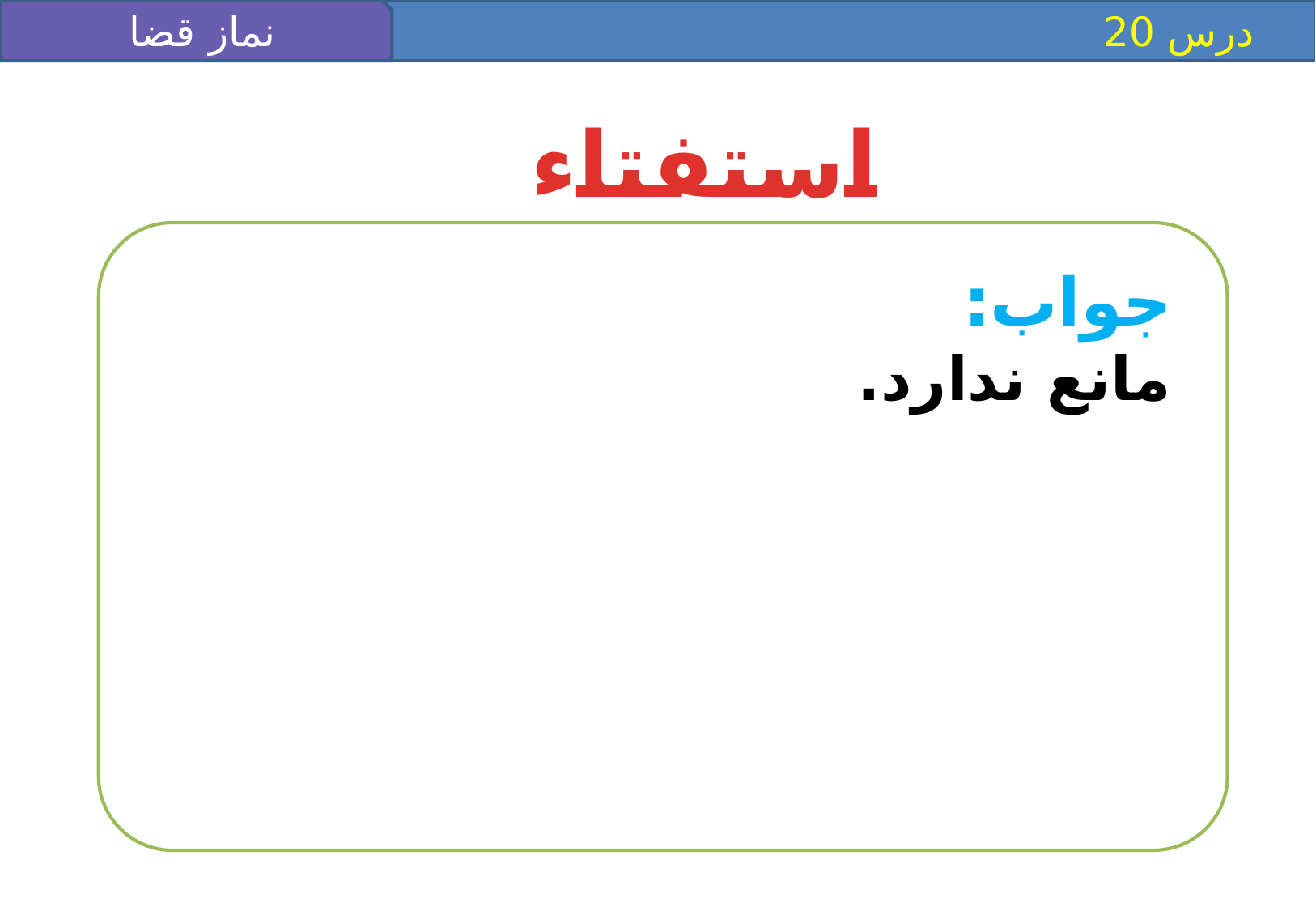

نماز قضا
 درس 20
استفتاء

جواب:
مانع ندارد.